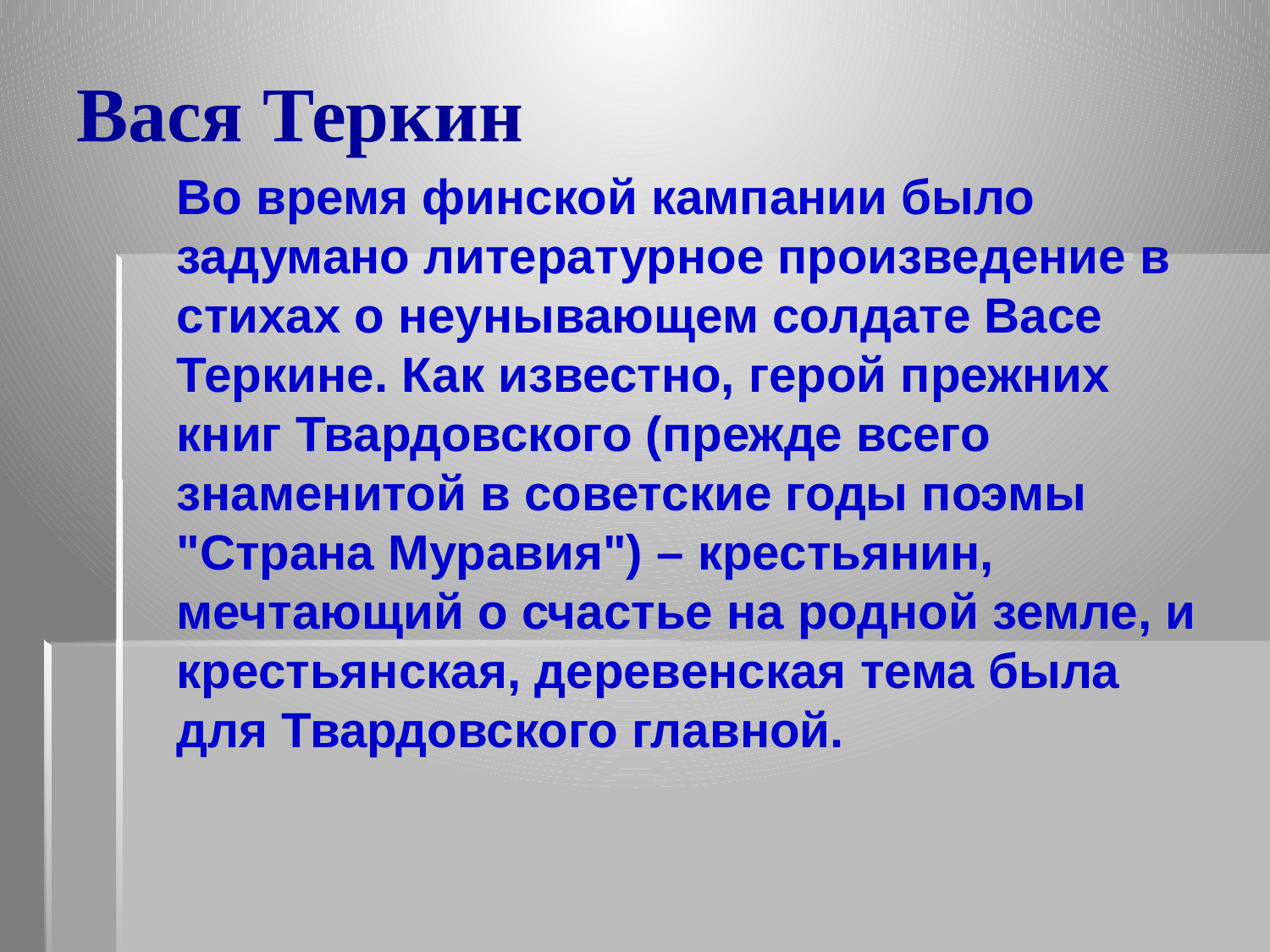

# Вася Теркин
	Во время финской кампании было задумано литературное произведение в стихах о неунывающем солдате Васе Теркине. Как известно, герой прежних книг Твардовского (прежде всего знаменитой в советские годы поэмы "Страна Муравия") – крестьянин, мечтающий о счастье на родной земле, и крестьянская, деревенская тема была для Твардовского главной.